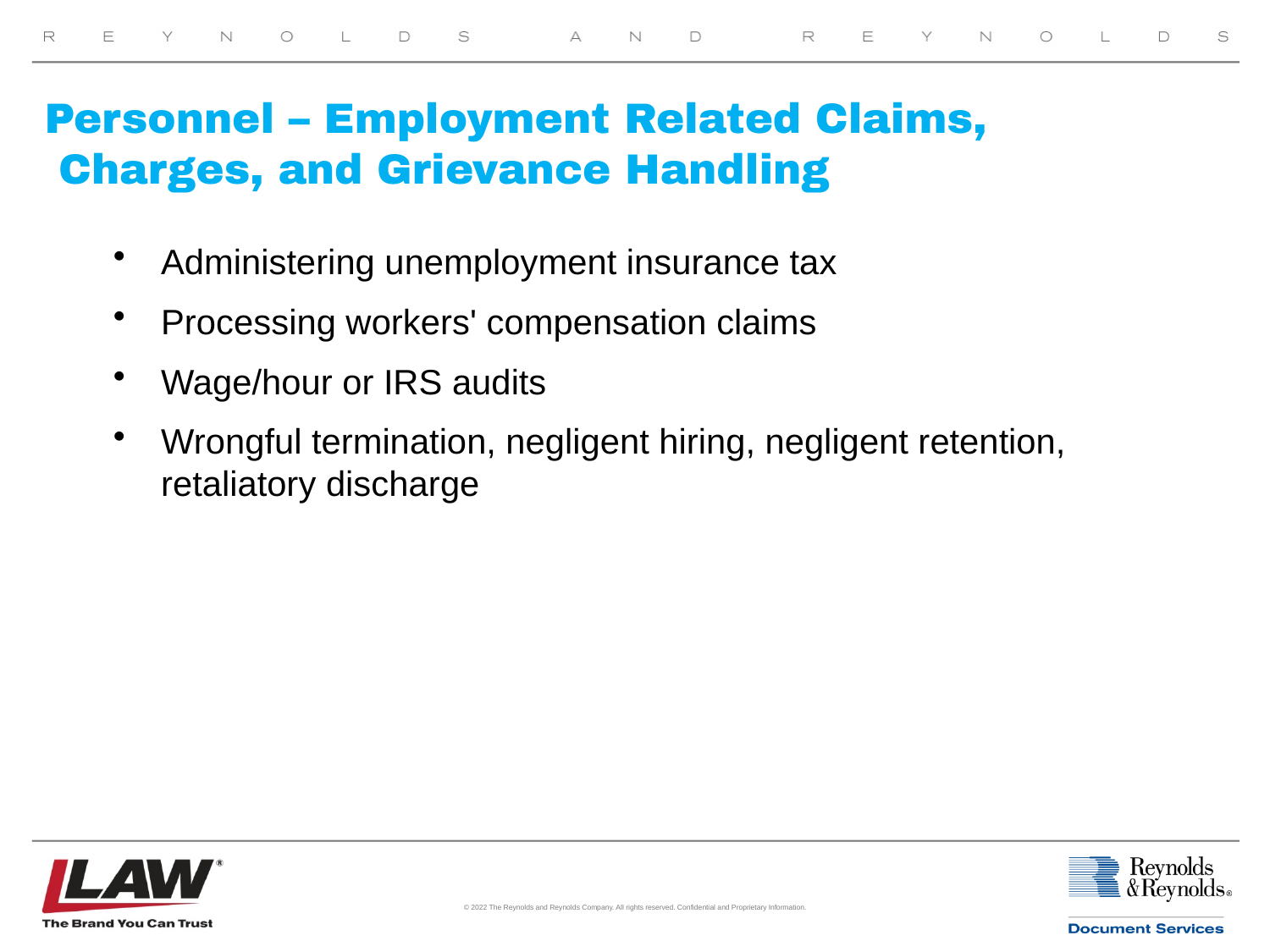

# Personnel – Employment Related Claims, Charges, and Grievance Handling
Administering unemployment insurance tax
Processing workers' compensation claims
Wage/hour or IRS audits
Wrongful termination, negligent hiring, negligent retention, retaliatory discharge